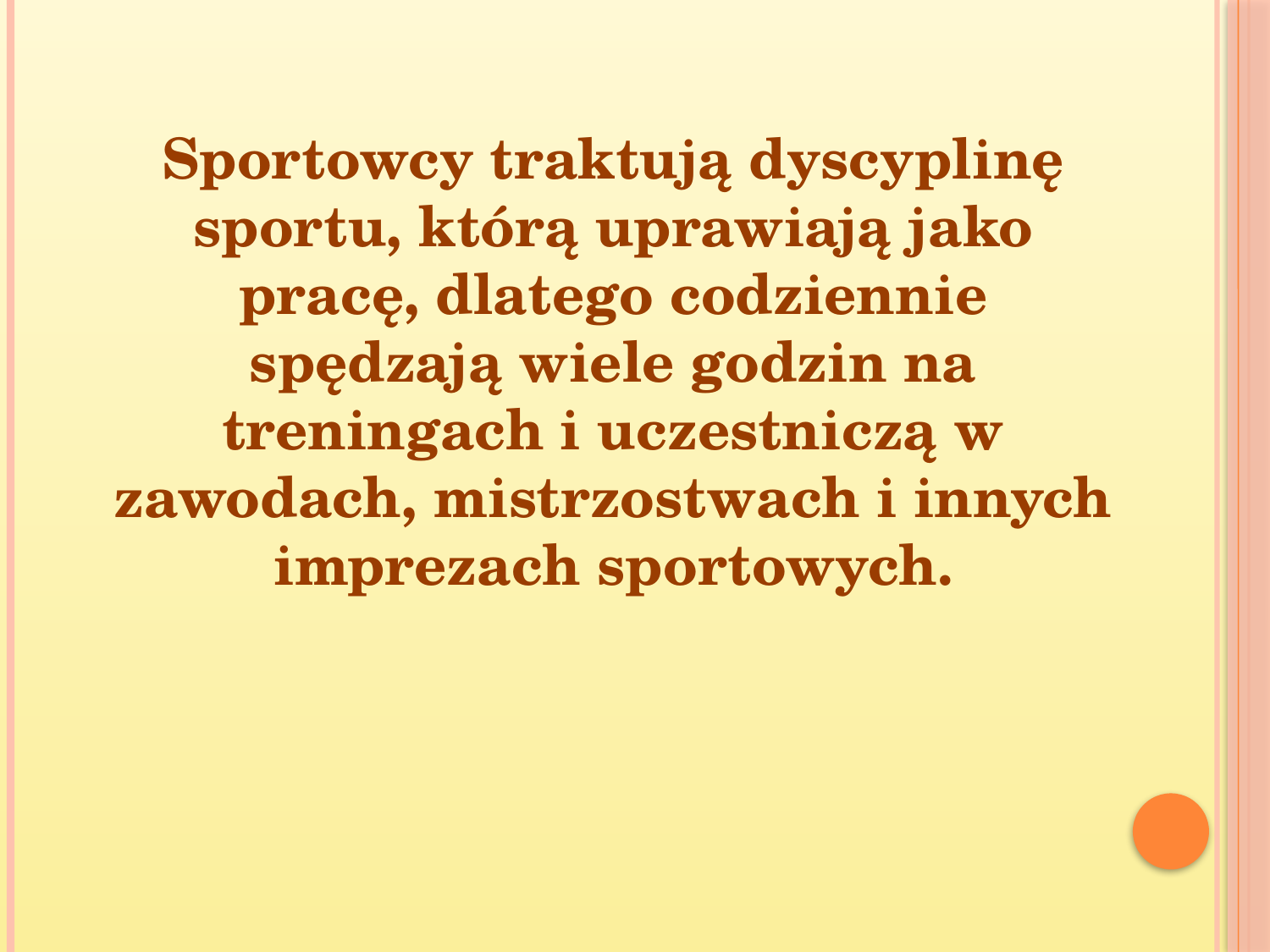

#
Sportowcy traktują dyscyplinę sportu, którą uprawiają jako pracę, dlatego codziennie spędzają wiele godzin na treningach i uczestniczą w zawodach, mistrzostwach i innych imprezach sportowych.